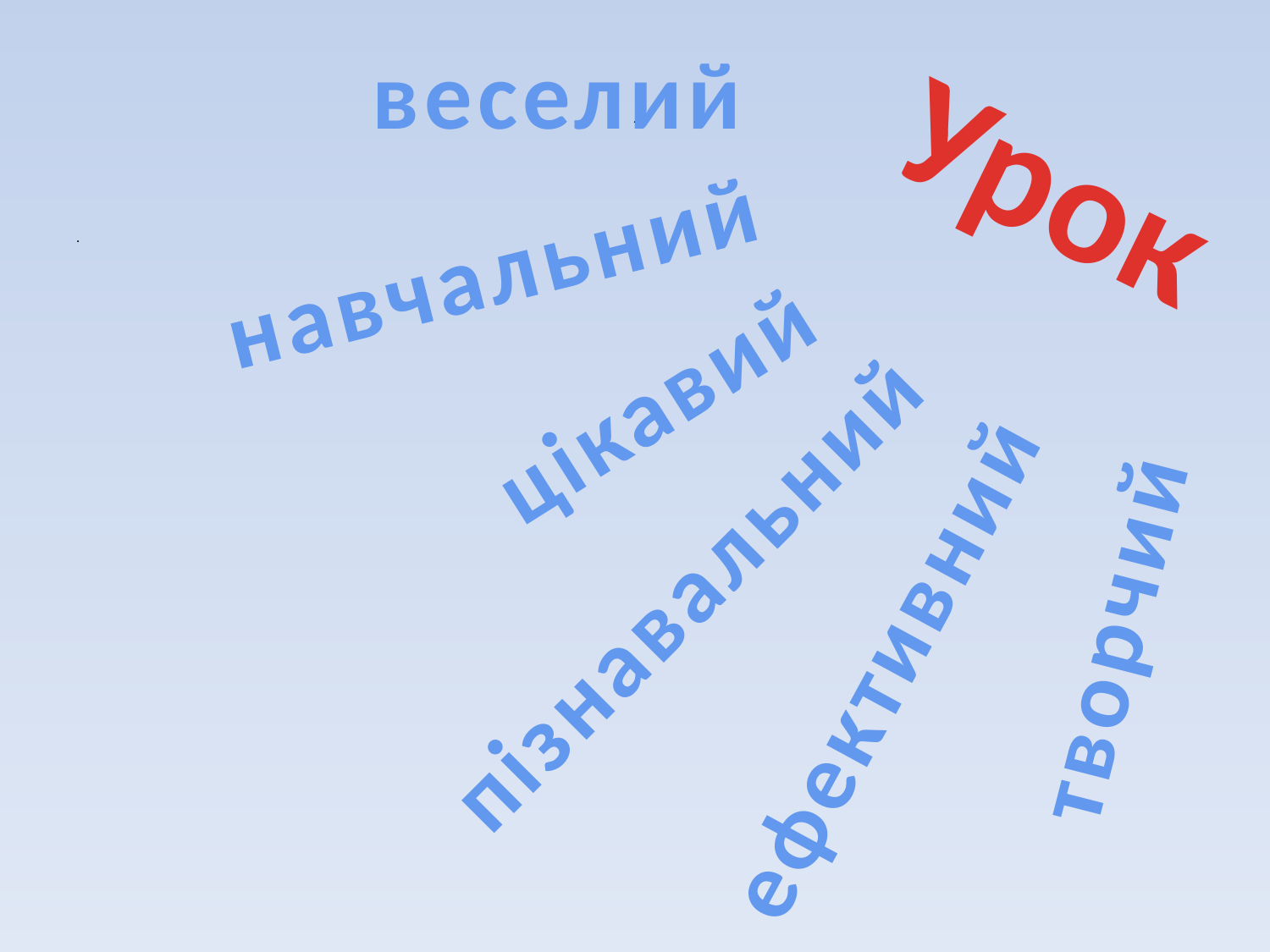

веселий
# .
Урок
навчальний
.
цікавий
пізнавальний
творчий
ефективний